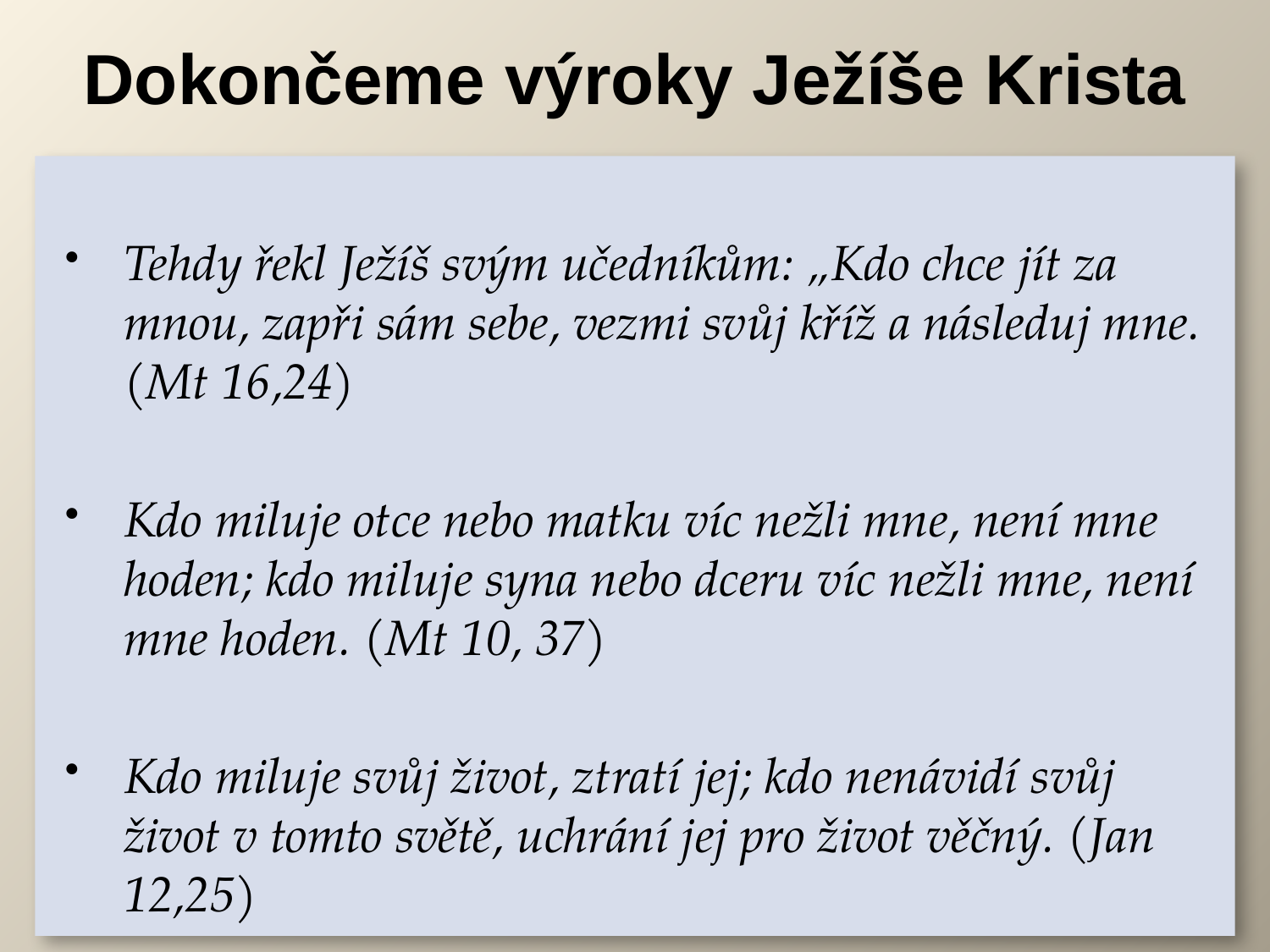

# Dokončeme výroky Ježíše Krista

Tehdy řekl Ježíš svým učedníkům: „Kdo chce jít za mnou, zapři sám sebe, vezmi svůj kříž a následuj mne. (Mt 16,24)

Kdo miluje otce nebo matku víc nežli mne, není mne hoden; kdo miluje syna nebo dceru víc nežli mne, není mne hoden. (Mt 10, 37)

Kdo miluje svůj život, ztratí jej; kdo nenávidí svůj život v tomto světě, uchrání jej pro život věčný. (Jan 12,25)